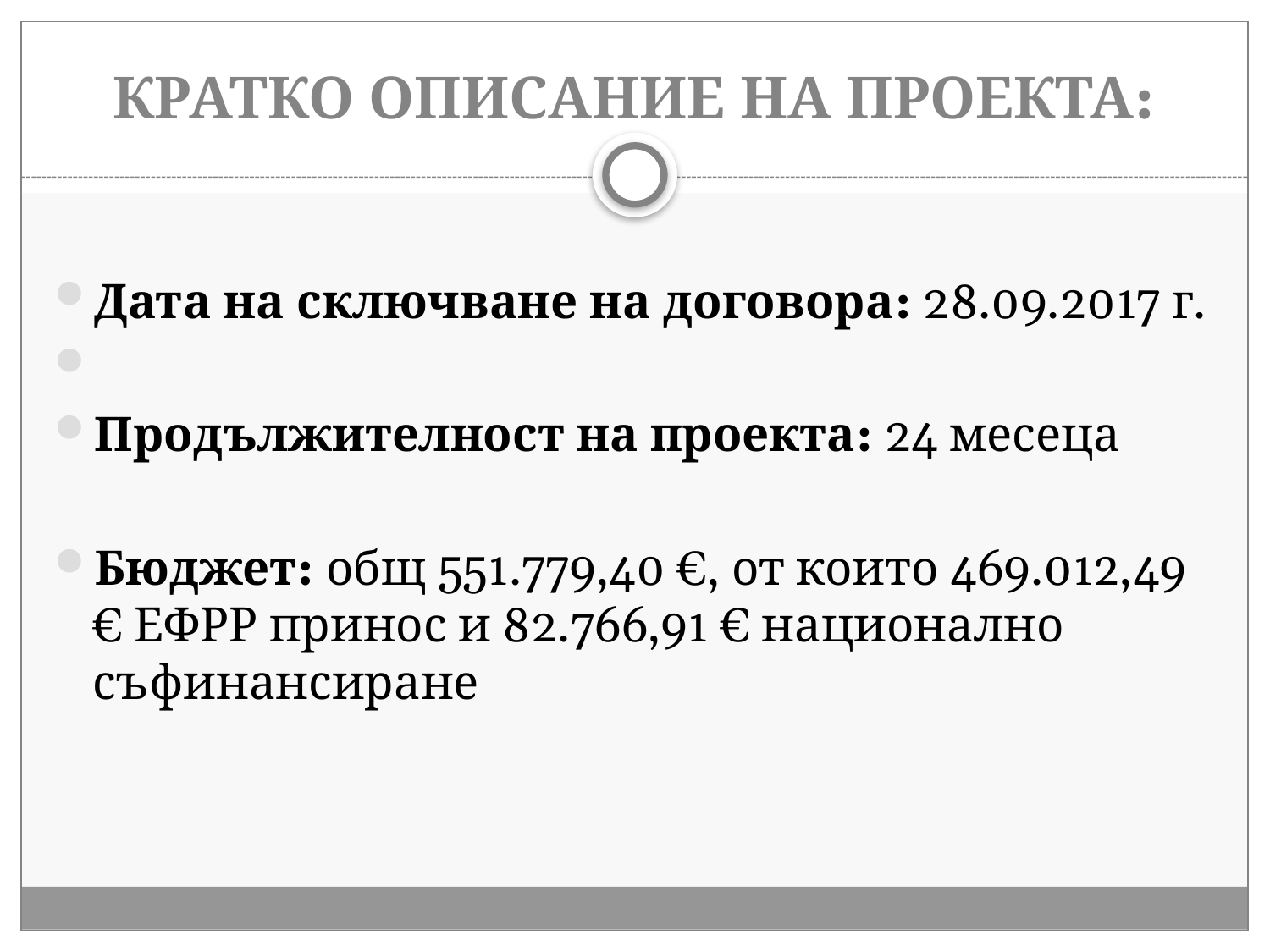

# КРАТКО ОПИСАНИЕ НА ПРОЕКТА:
Дата на сключване на договора: 28.09.2017 г.

Продължителност на проекта: 24 месеца

Бюджет: общ 551.779,40 €, от които 469.012,49 € ЕФРР принос и 82.766,91 € национално съфинансиране